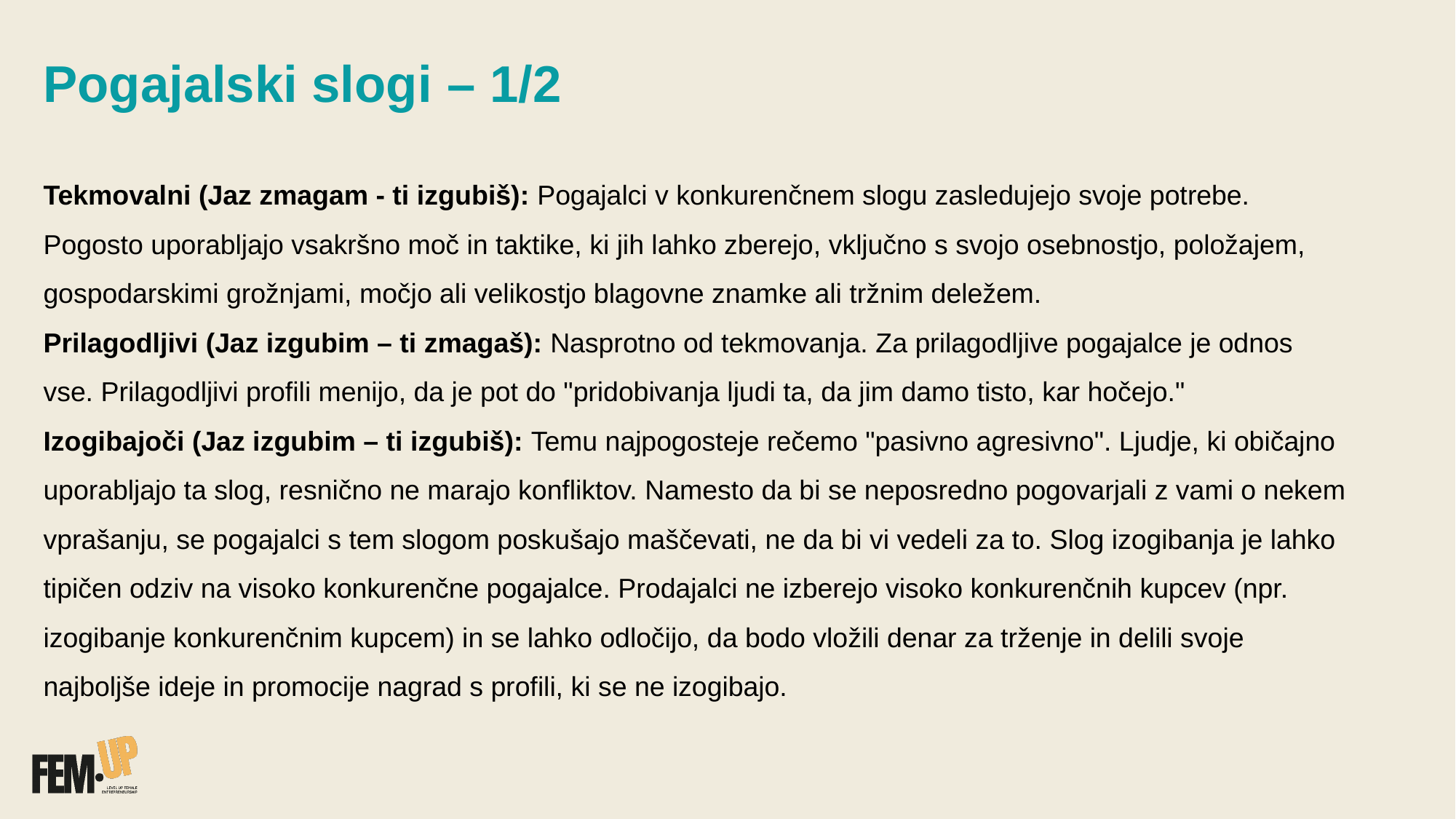

Pogajalski slogi – 1/2
# Tekmovalni (Jaz zmagam - ti izgubiš): Pogajalci v konkurenčnem slogu zasledujejo svoje potrebe. Pogosto uporabljajo vsakršno moč in taktike, ki jih lahko zberejo, vključno s svojo osebnostjo, položajem, gospodarskimi grožnjami, močjo ali velikostjo blagovne znamke ali tržnim deležem. Prilagodljivi (Jaz izgubim – ti zmagaš): Nasprotno od tekmovanja. Za prilagodljive pogajalce je odnos vse. Prilagodljivi profili menijo, da je pot do "pridobivanja ljudi ta, da jim damo tisto, kar hočejo." Izogibajoči (Jaz izgubim – ti izgubiš): Temu najpogosteje rečemo "pasivno agresivno". Ljudje, ki običajno uporabljajo ta slog, resnično ne marajo konfliktov. Namesto da bi se neposredno pogovarjali z vami o nekem vprašanju, se pogajalci s tem slogom poskušajo maščevati, ne da bi vi vedeli za to. Slog izogibanja je lahko tipičen odziv na visoko konkurenčne pogajalce. Prodajalci ne izberejo visoko konkurenčnih kupcev (npr. izogibanje konkurenčnim kupcem) in se lahko odločijo, da bodo vložili denar za trženje in delili svoje najboljše ideje in promocije nagrad s profili, ki se ne izogibajo.